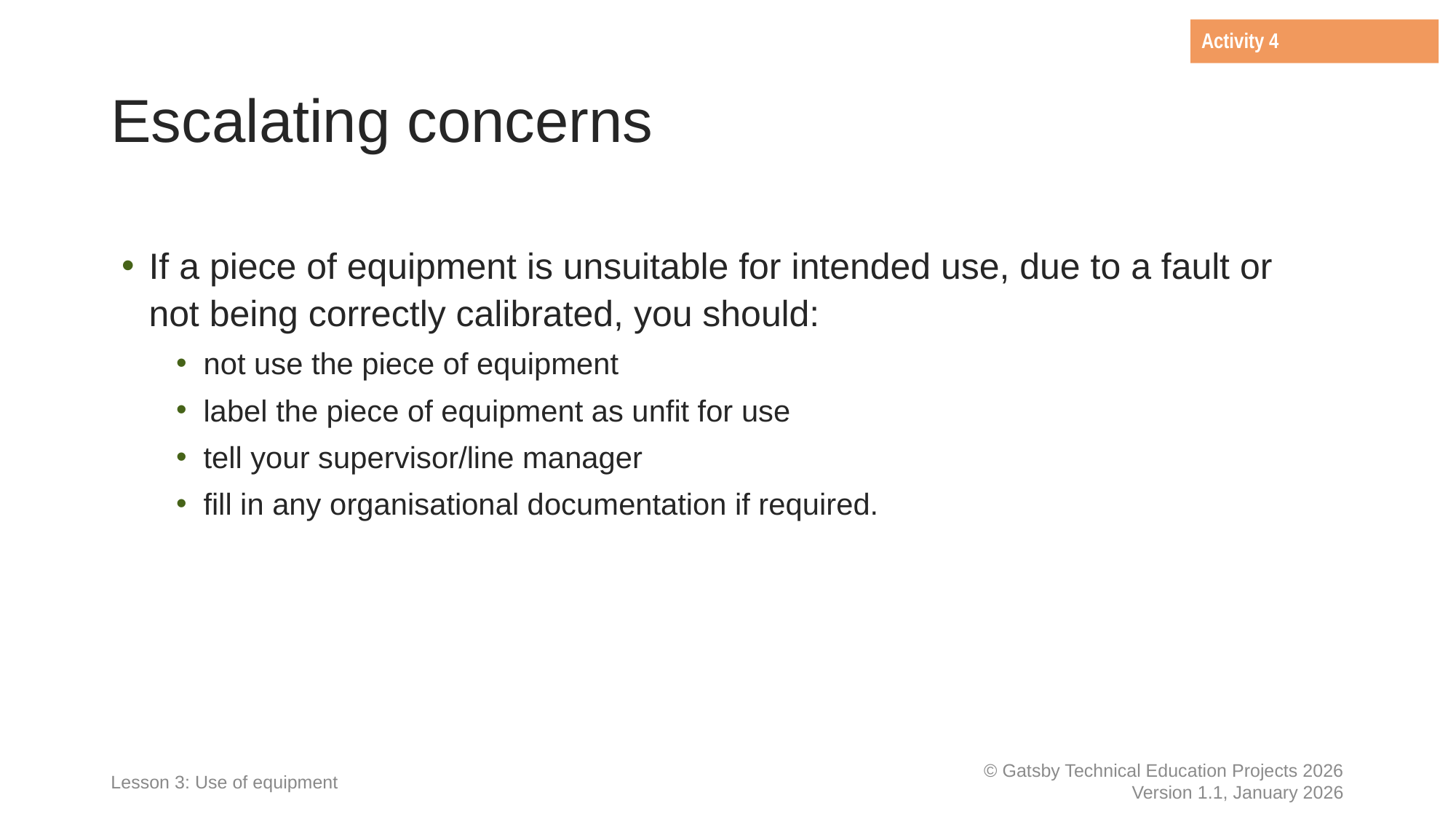

Activity 4
# Escalating concerns
If a piece of equipment is unsuitable for intended use, due to a fault or not being correctly calibrated, you should:
not use the piece of equipment
label the piece of equipment as unfit for use
tell your supervisor/line manager
fill in any organisational documentation if required.
Lesson 3: Use of equipment